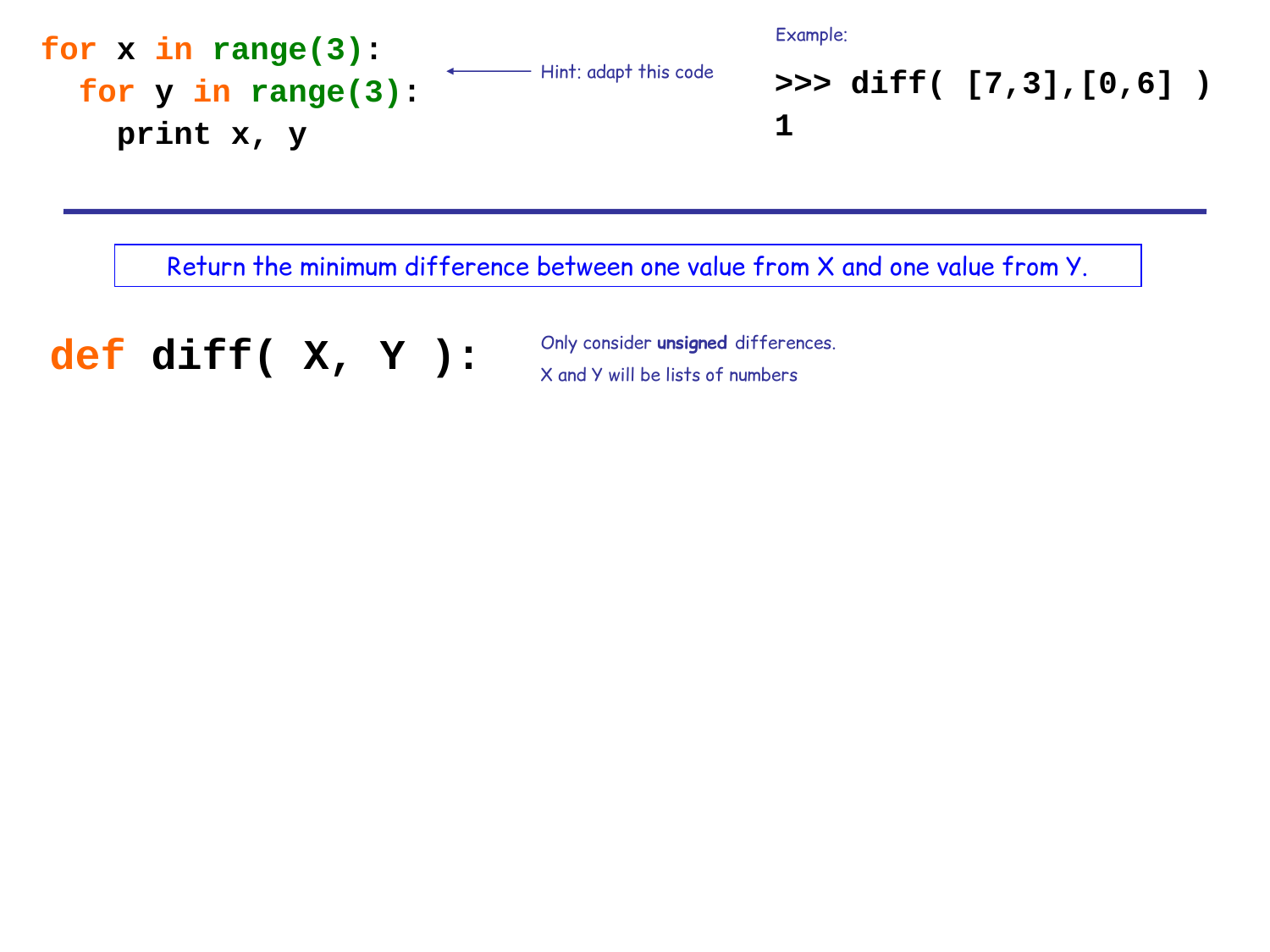

Example:
for x in range(3):
  for y in range(3):
    print x, y
Hint: adapt this code
>>> diff( [7,3],[0,6] )
1

Return the minimum difference between one value from X and one value from Y.
Only consider unsigned differences.
def diff( X, Y ):
X and Y will be lists of numbers